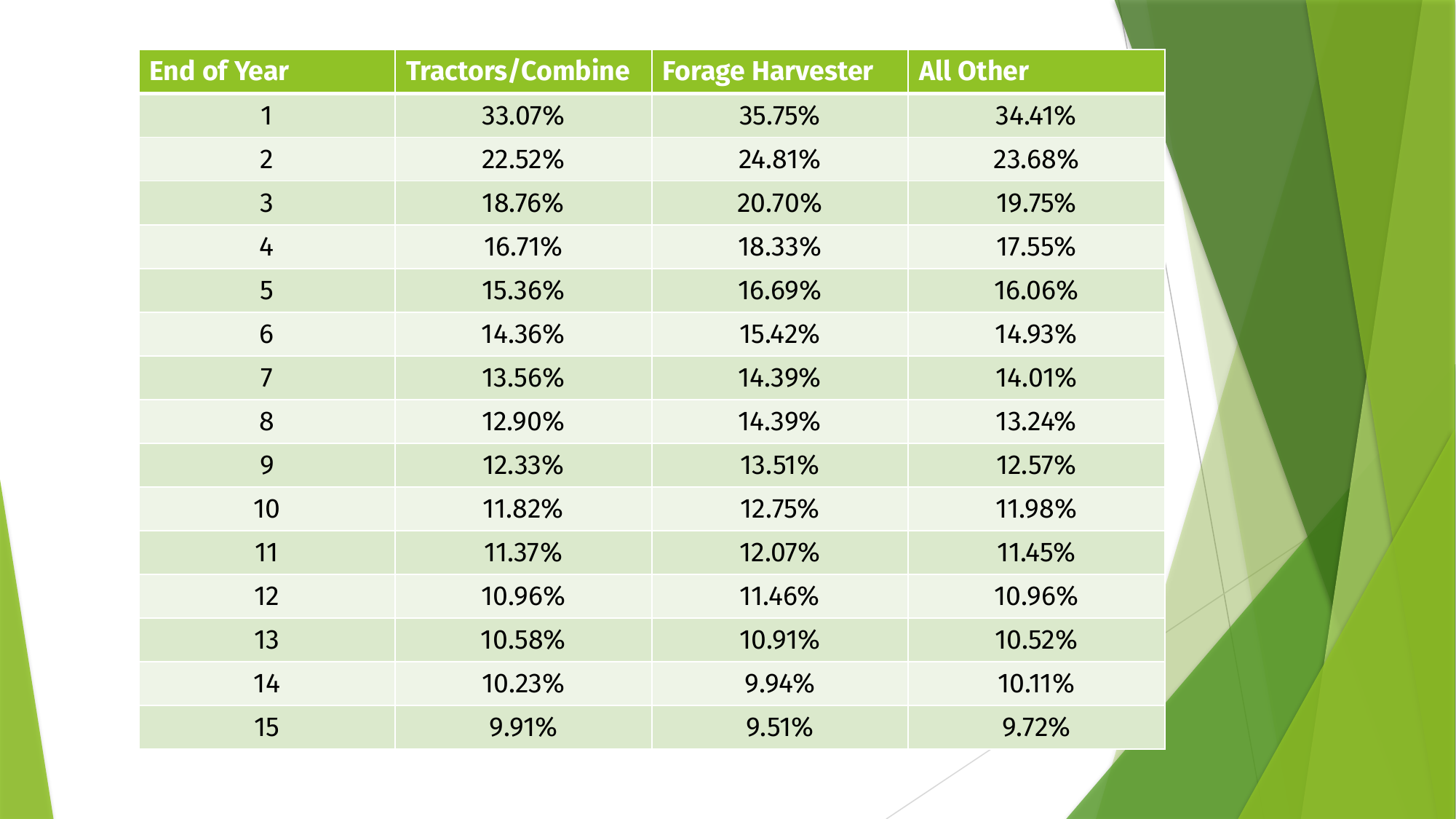

| End of Year | Tractors/Combine | Forage Harvester | All Other |
| --- | --- | --- | --- |
| 1 | 33.07% | 35.75% | 34.41% |
| 2 | 22.52% | 24.81% | 23.68% |
| 3 | 18.76% | 20.70% | 19.75% |
| 4 | 16.71% | 18.33% | 17.55% |
| 5 | 15.36% | 16.69% | 16.06% |
| 6 | 14.36% | 15.42% | 14.93% |
| 7 | 13.56% | 14.39% | 14.01% |
| 8 | 12.90% | 14.39% | 13.24% |
| 9 | 12.33% | 13.51% | 12.57% |
| 10 | 11.82% | 12.75% | 11.98% |
| 11 | 11.37% | 12.07% | 11.45% |
| 12 | 10.96% | 11.46% | 10.96% |
| 13 | 10.58% | 10.91% | 10.52% |
| 14 | 10.23% | 9.94% | 10.11% |
| 15 | 9.91% | 9.51% | 9.72% |
#